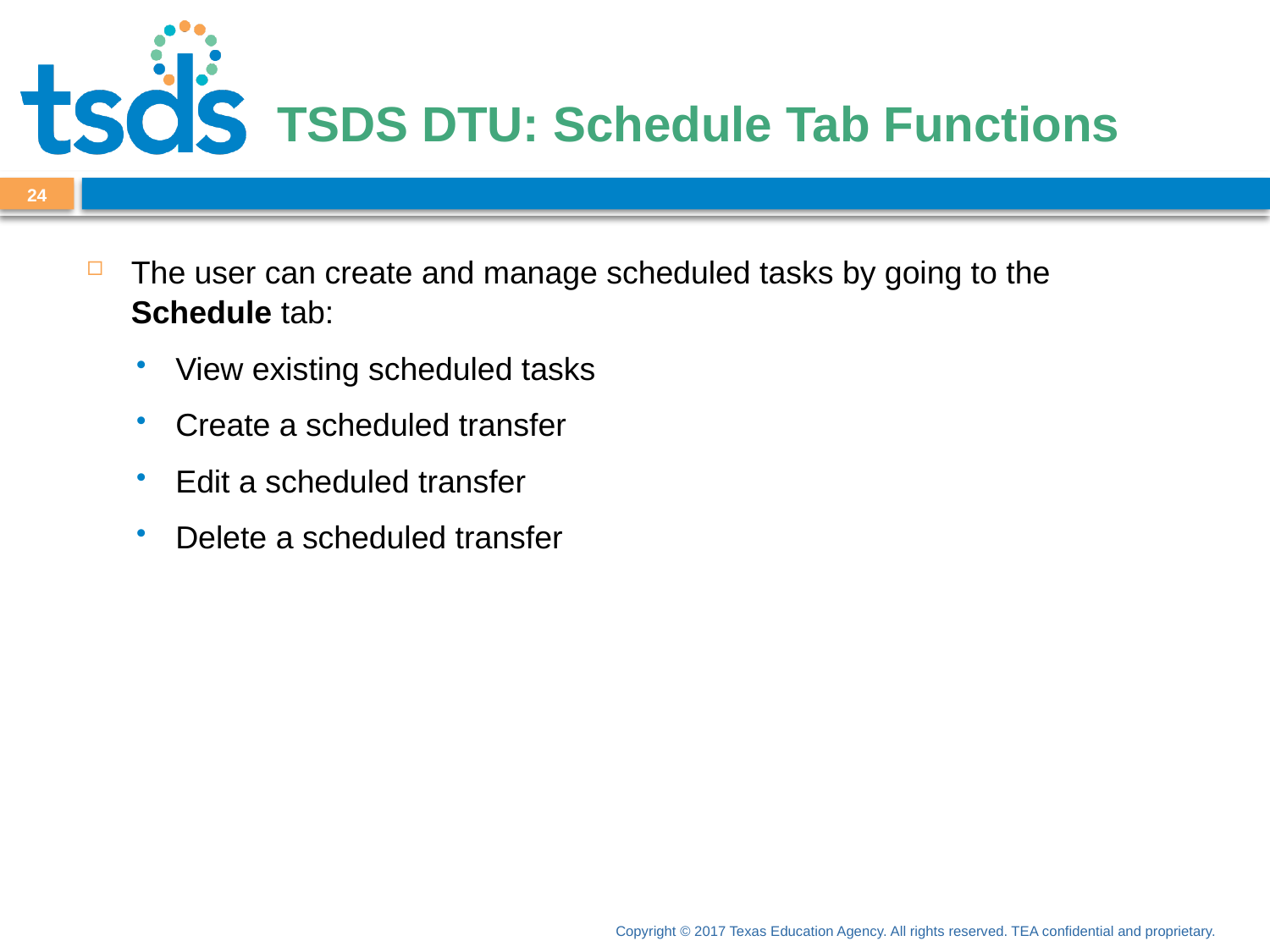

# TSDS DTU: Schedule Tab Functions
24
The user can create and manage scheduled tasks by going to the Schedule tab:
View existing scheduled tasks
Create a scheduled transfer
Edit a scheduled transfer
Delete a scheduled transfer